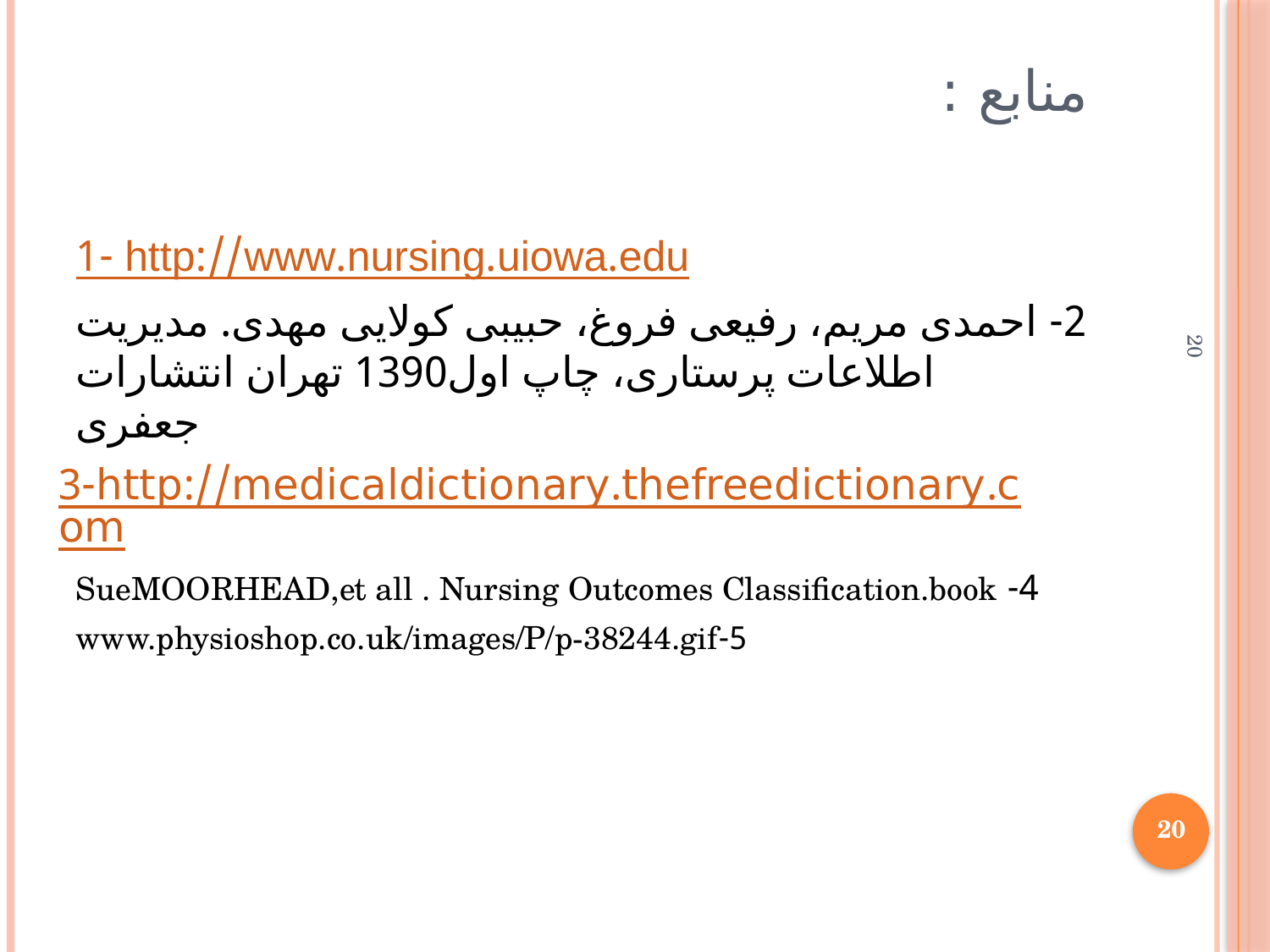

# منابع :
1- http://www.nursing.uiowa.edu
2- احمدی مریم، رفیعی فروغ، حبیبی کولایی مهدی. مدیریت اطلاعات پرستاری، چاپ اول1390 تهران انتشارات جعفری
3-http://medicaldictionary.thefreedictionary.com
4- SueMOORHEAD,et all . Nursing Outcomes Classification.book
5-www.physioshop.co.uk/images/P/p-38244.gif

20
20